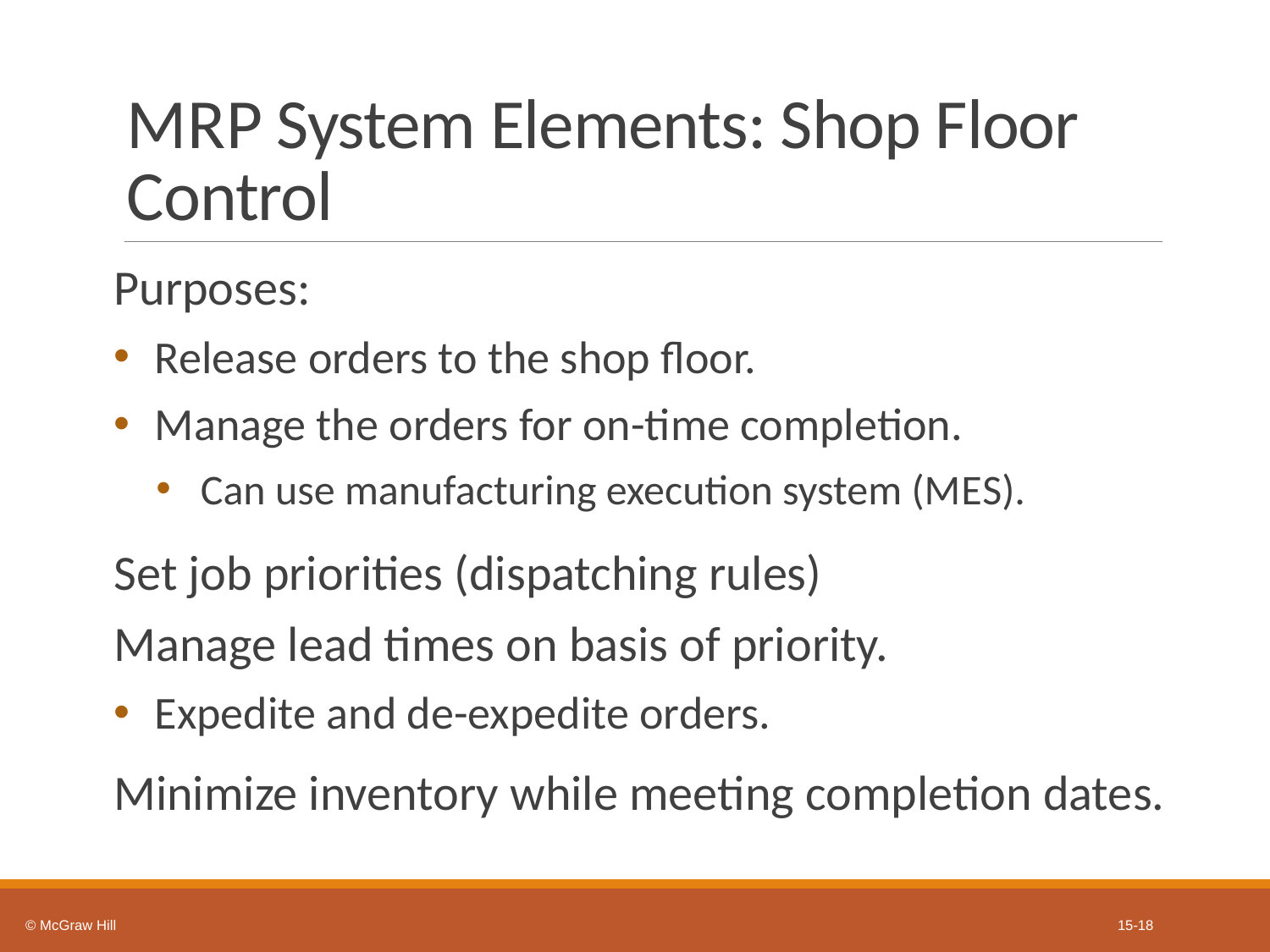

# M R P System Elements: Shop Floor Control
Purposes:
Release orders to the shop floor.
Manage the orders for on-time completion.
Can use manufacturing execution system (M E S).
Set job priorities (dispatching rules)
Manage lead times on basis of priority.
Expedite and de-expedite orders.
Minimize inventory while meeting completion dates.